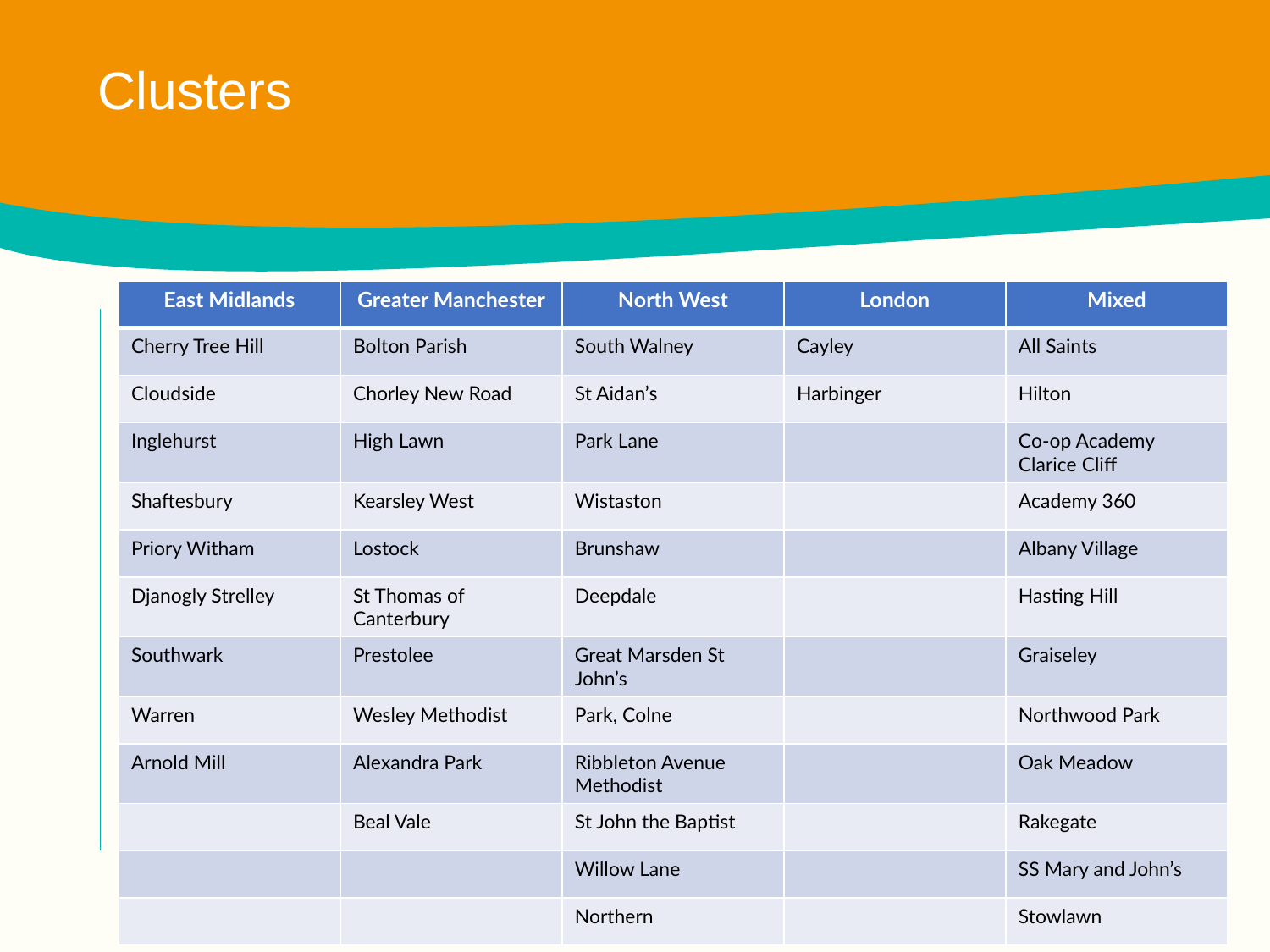

Clusters
| East Midlands | Greater Manchester | North West | London | Mixed |
| --- | --- | --- | --- | --- |
| Cherry Tree Hill | Bolton Parish | South Walney | Cayley | All Saints |
| Cloudside | Chorley New Road | St Aidan’s | Harbinger | Hilton |
| Inglehurst | High Lawn | Park Lane |  | Co-op Academy Clarice Cliff |
| Shaftesbury | Kearsley West | Wistaston |  | Academy 360 |
| Priory Witham | Lostock | Brunshaw |  | Albany Village |
| Djanogly Strelley | St Thomas of Canterbury | Deepdale |  | Hasting Hill |
| Southwark | Prestolee | Great Marsden St John’s |  | Graiseley |
| Warren | Wesley Methodist | Park, Colne |  | Northwood Park |
| Arnold Mill | Alexandra Park | Ribbleton Avenue Methodist |  | Oak Meadow |
|  | Beal Vale | St John the Baptist |  | Rakegate |
|  |  | Willow Lane |  | SS Mary and John’s |
|  |  | Northern |  | Stowlawn |